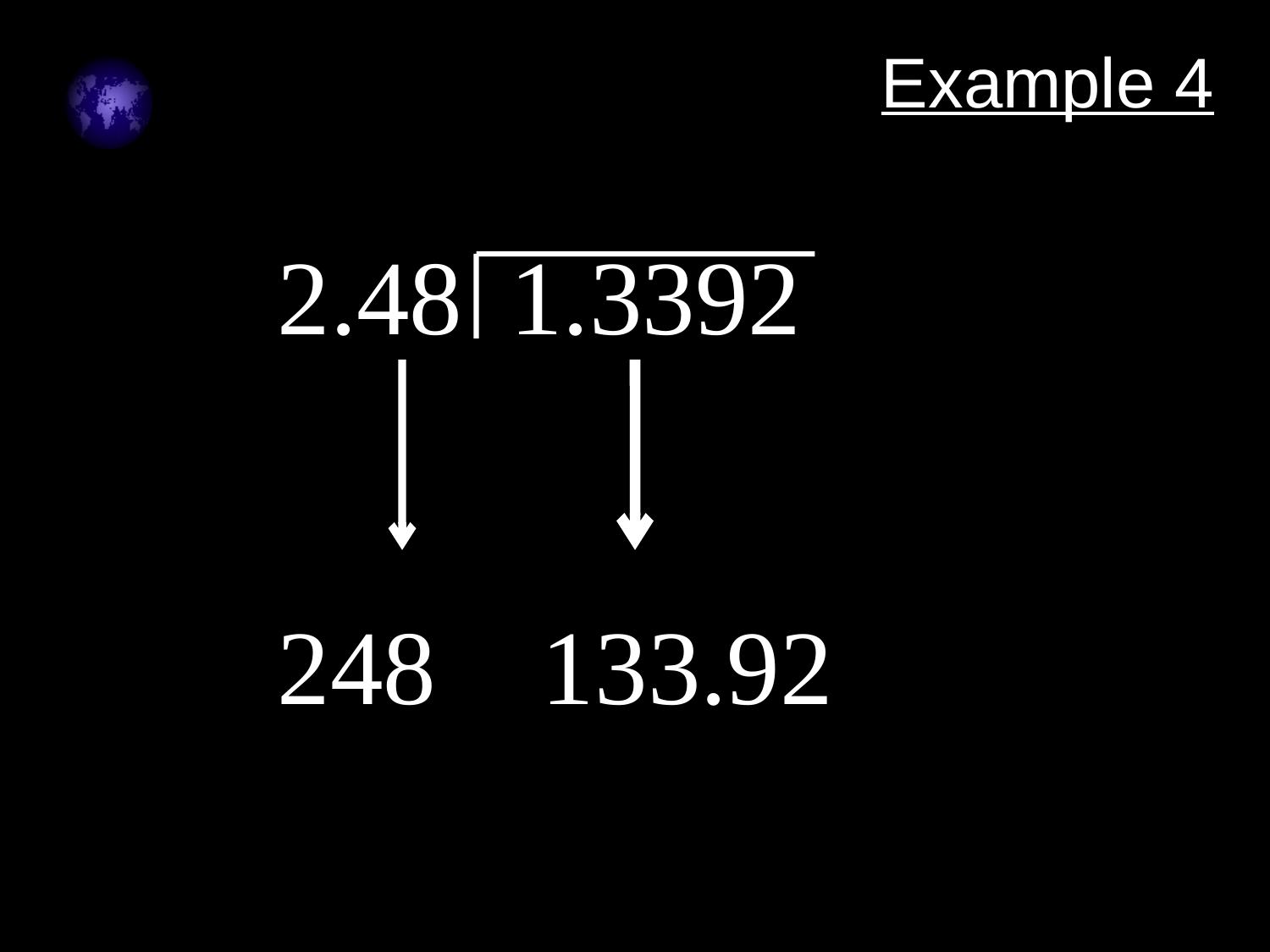

# Example 4
2.48
1.3392

248
133.92